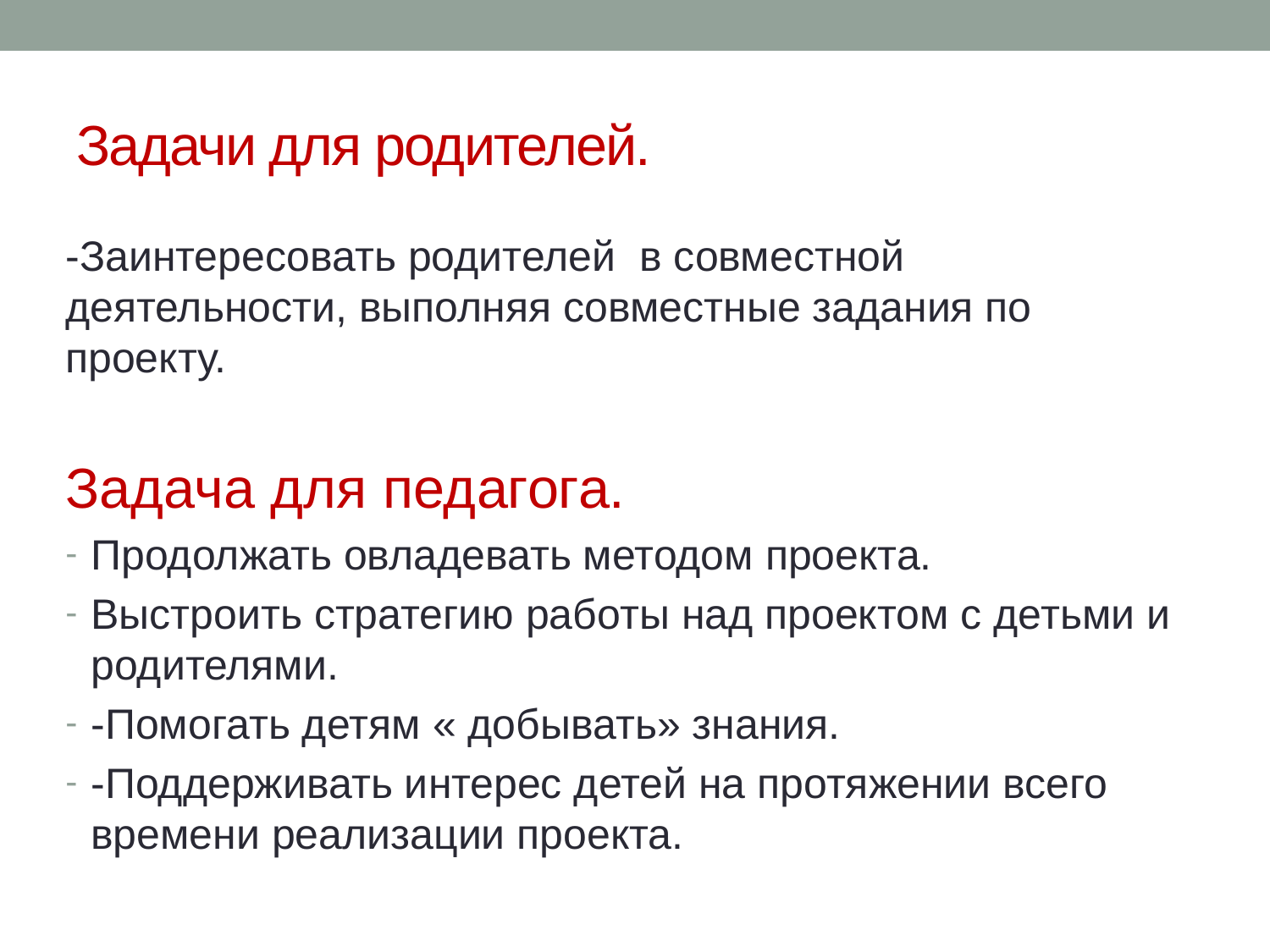

# Задачи для родителей.
-Заинтересовать родителей  в совместной деятельности, выполняя совместные задания по проекту.

Задача для педагога.
Продолжать овладевать методом проекта.
Выстроить стратегию работы над проектом с детьми и родителями.
-Помогать детям « добывать» знания.
-Поддерживать интерес детей на протяжении всего времени реализации проекта.